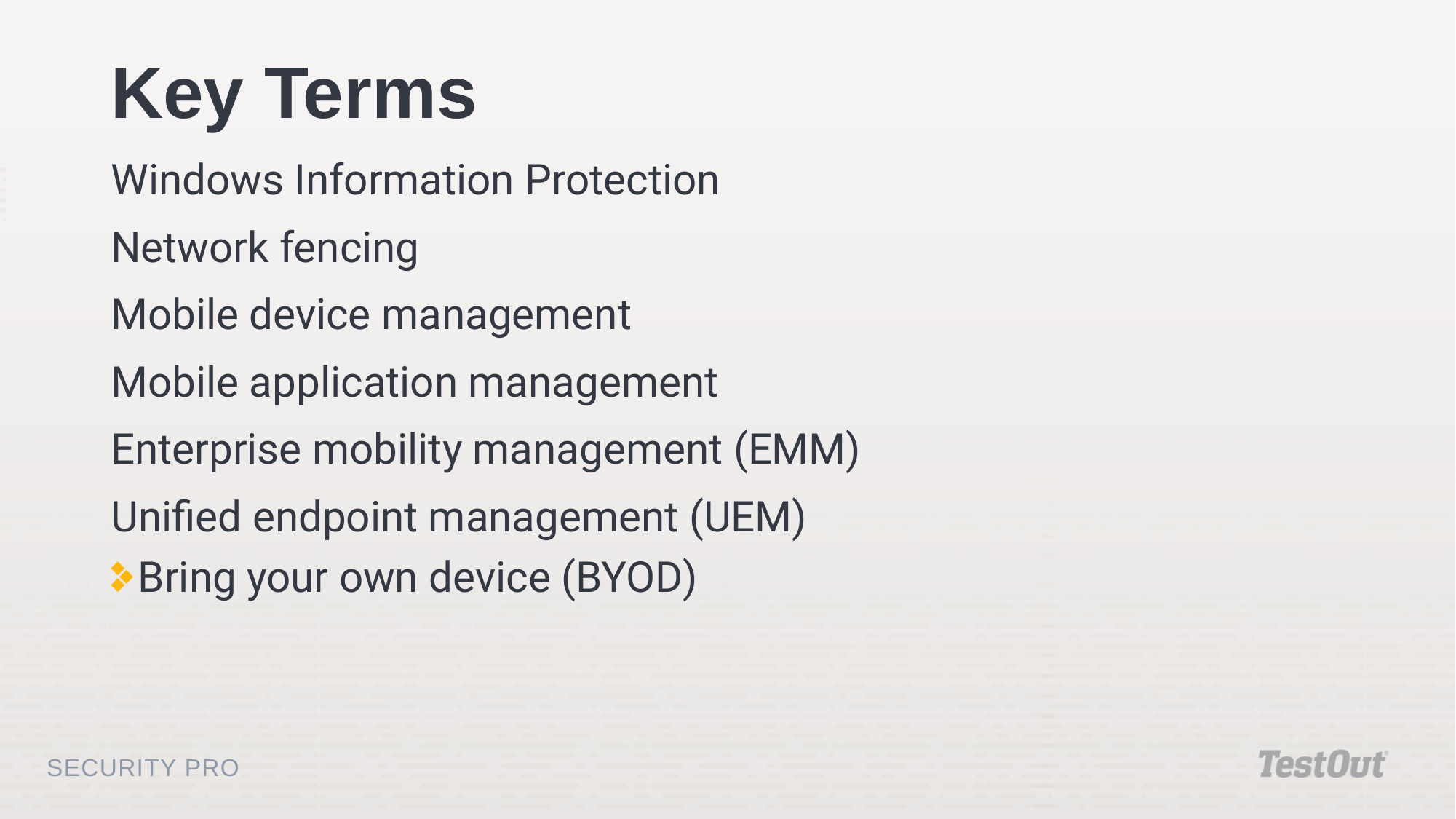

# Key Terms
Windows Information Protection
Network fencing
Mobile device management
Mobile application management
Enterprise mobility management (EMM)
Unified endpoint management (UEM)
Bring your own device (BYOD)
Security Pro